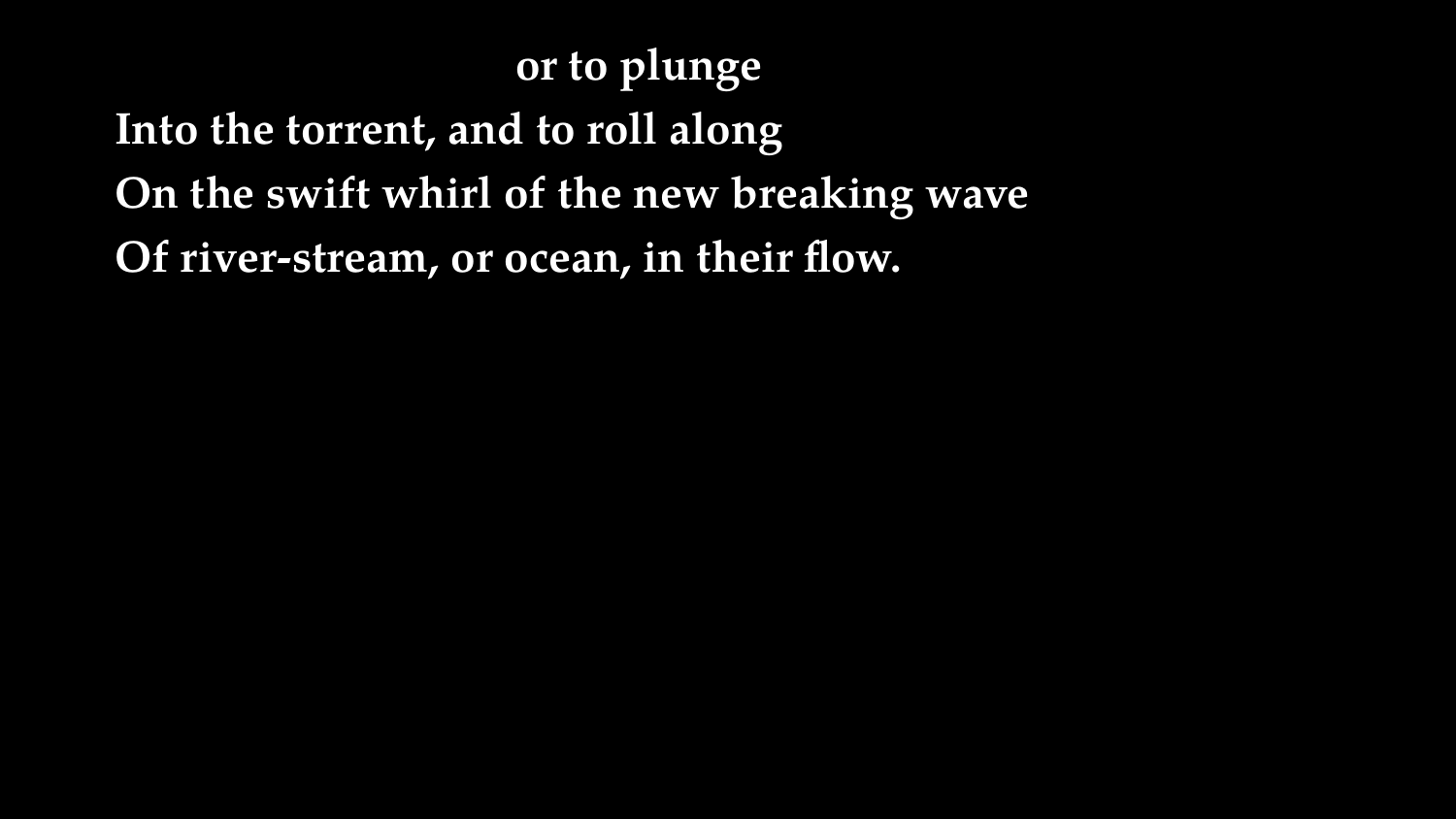

# or to plunge Into the torrent, and to roll along On the swift whirl of the new breaking wave Of river-stream, or ocean, in their flow.